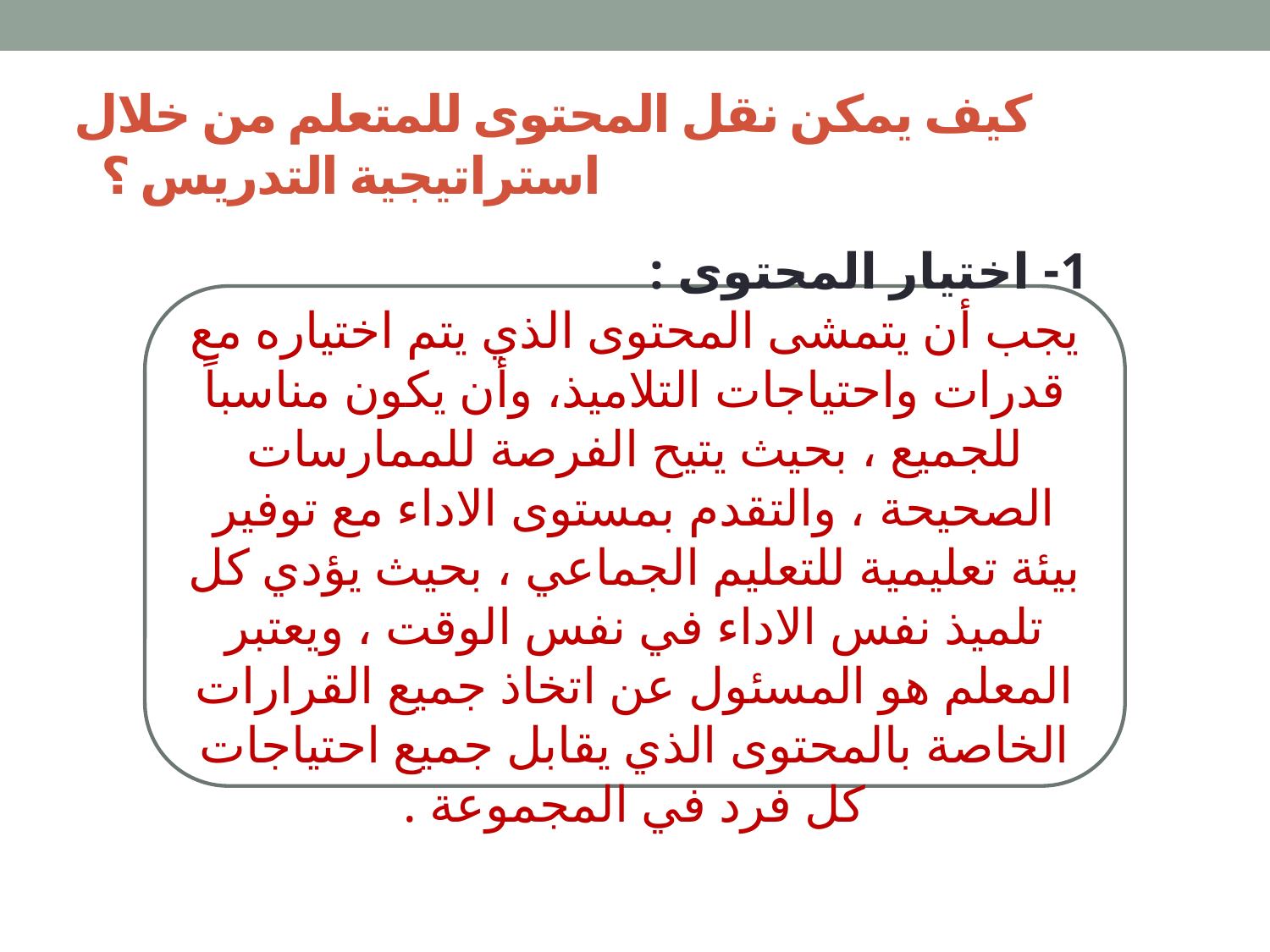

# كيف يمكن نقل المحتوى للمتعلم من خلال استراتيجية التدريس ؟
1- اختيار المحتوى :
يجب أن يتمشى المحتوى الذي يتم اختياره مع قدرات واحتياجات التلاميذ، وأن يكون مناسباً للجميع ، بحيث يتيح الفرصة للممارسات الصحيحة ، والتقدم بمستوى الاداء مع توفير بيئة تعليمية للتعليم الجماعي ، بحيث يؤدي كل تلميذ نفس الاداء في نفس الوقت ، ويعتبر المعلم هو المسئول عن اتخاذ جميع القرارات الخاصة بالمحتوى الذي يقابل جميع احتياجات كل فرد في المجموعة .